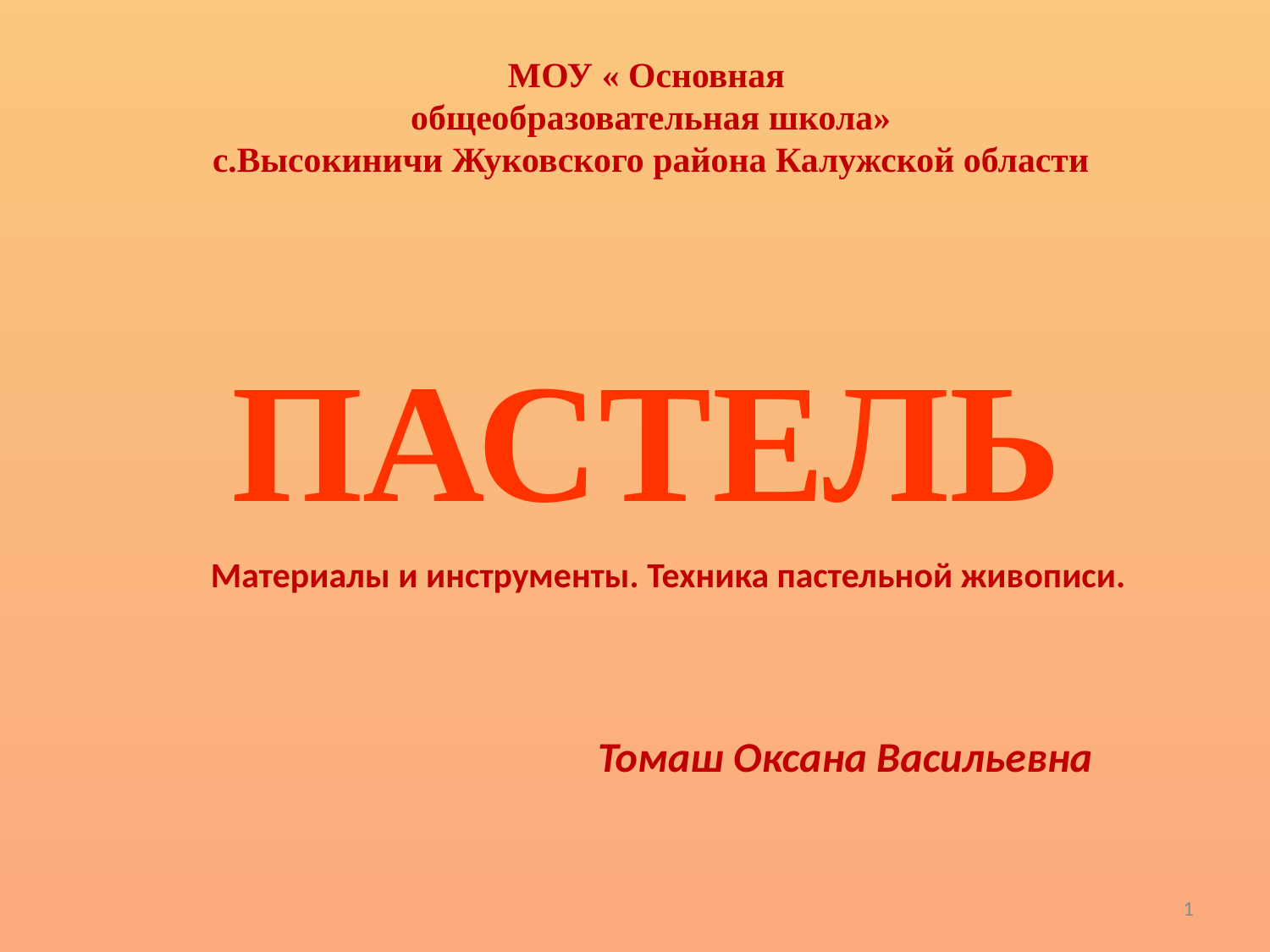

МОУ « Основная
общеобразовательная школа»
с.Высокиничи Жуковского района Калужской области
ПАСТЕЛЬ
Материалы и инструменты. Техника пастельной живописи.
Томаш Оксана Васильевна

1